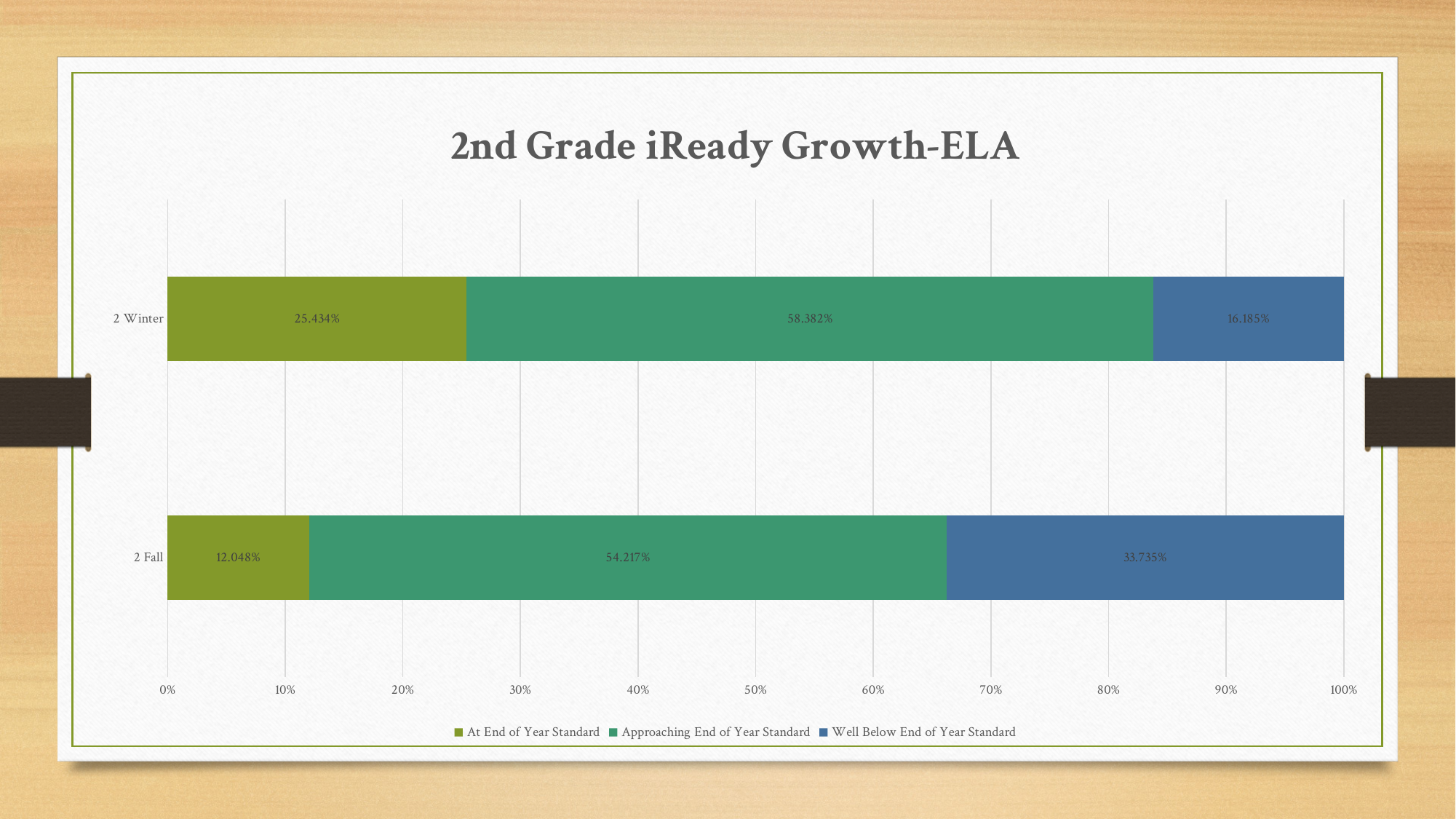

### Chart: 2nd Grade iReady Growth-ELA

| Category | At End of Year Standard | Approaching End of Year Standard | Well Below End of Year Standard |
|---|---|---|---|
| 2 Fall | 0.12048192771084337 | 0.5421686746987951 | 0.3373493975903614 |
| 2 Winter | 0.2543352601156069 | 0.5838150289017341 | 0.16184971098265896 |